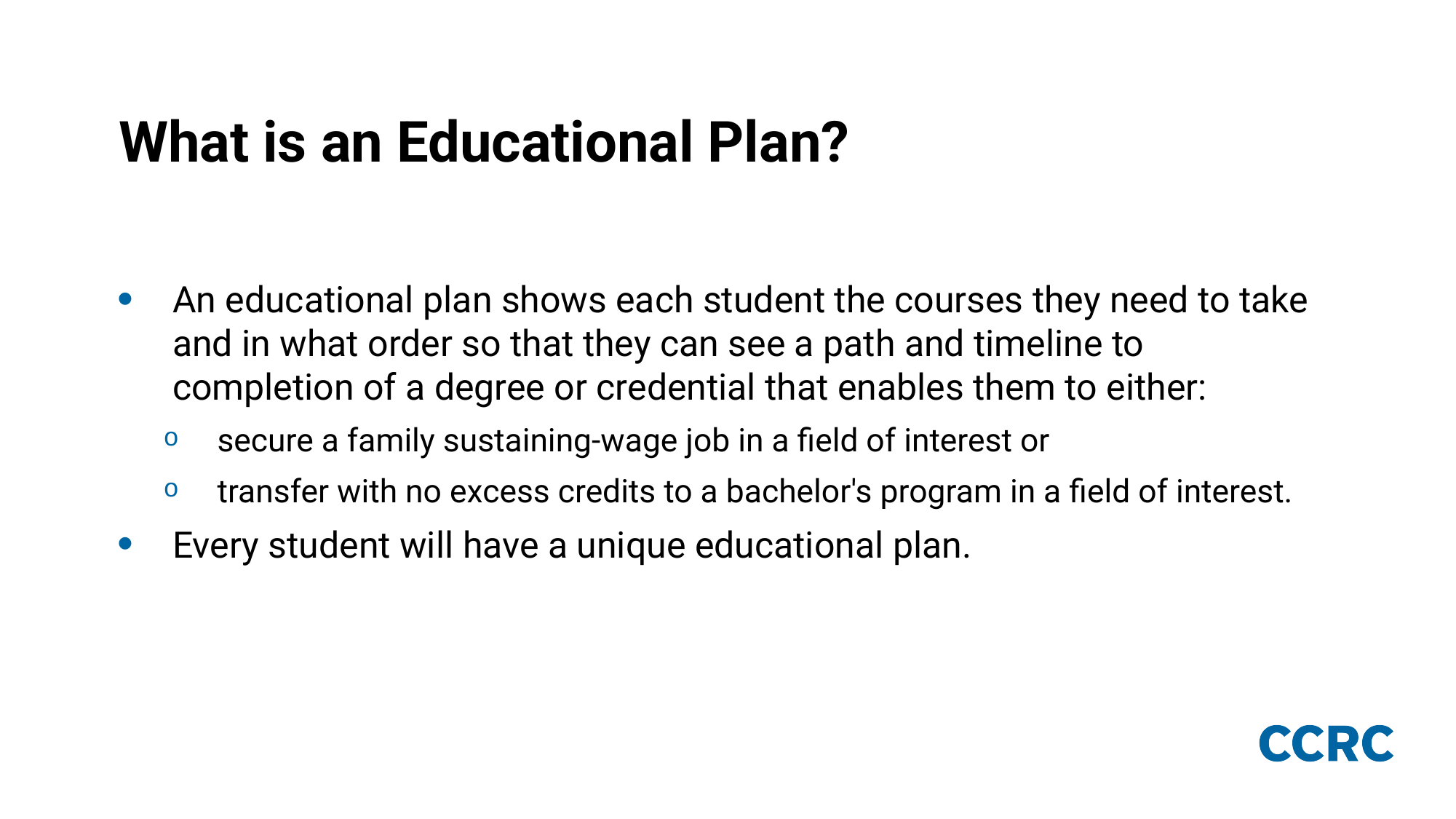

# What is an Educational Plan?
An educational plan shows each student the courses they need to take and in what order so that they can see a path and timeline to completion of a degree or credential that enables them to either:
secure a family sustaining-wage job in a field of interest or
transfer with no excess credits to a bachelor's program in a field of interest.
Every student will have a unique educational plan.